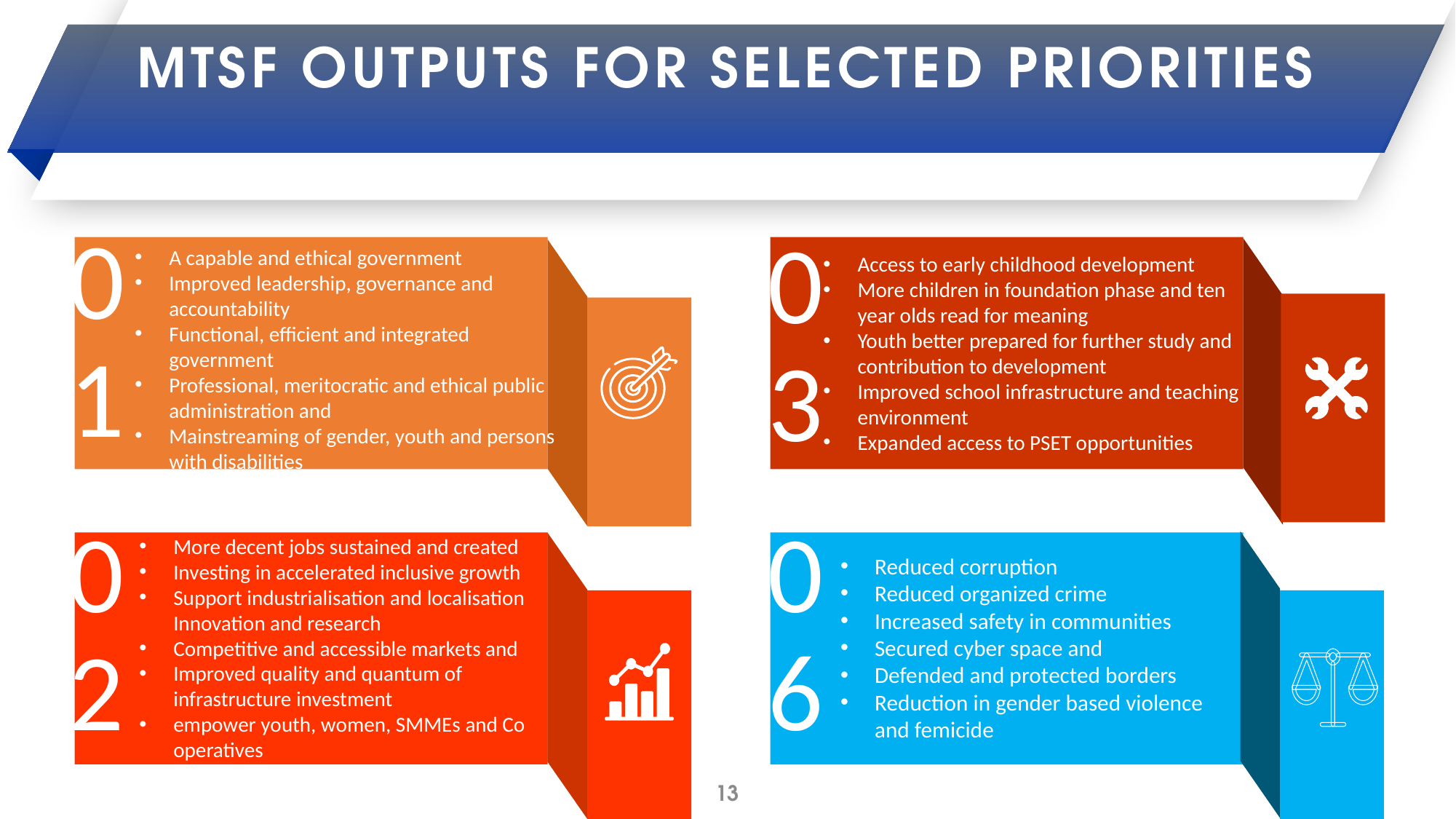

MTSF OUTPUTS FOR SELECTED PRIORITIES

01
03

A capable and ethical government
Improved leadership, governance and accountability
Functional, efficient and integrated government
Professional, meritocratic and ethical public administration and
Mainstreaming of gender, youth and persons with disabilities
Access to early childhood development
More children in foundation phase and ten year olds read for meaning
Youth better prepared for further study and contribution to development
Improved school infrastructure and teaching environment
Expanded access to PSET opportunities

02
06

More decent jobs sustained and created
Investing in accelerated inclusive growth
Support industrialisation and localisation Innovation and research
Competitive and accessible markets and
Improved quality and quantum of infrastructure investment
empower youth, women, SMMEs and Co operatives
Reduced corruption
Reduced organized crime
Increased safety in communities
Secured cyber space and
Defended and protected borders
Reduction in gender based violence and femicide

13